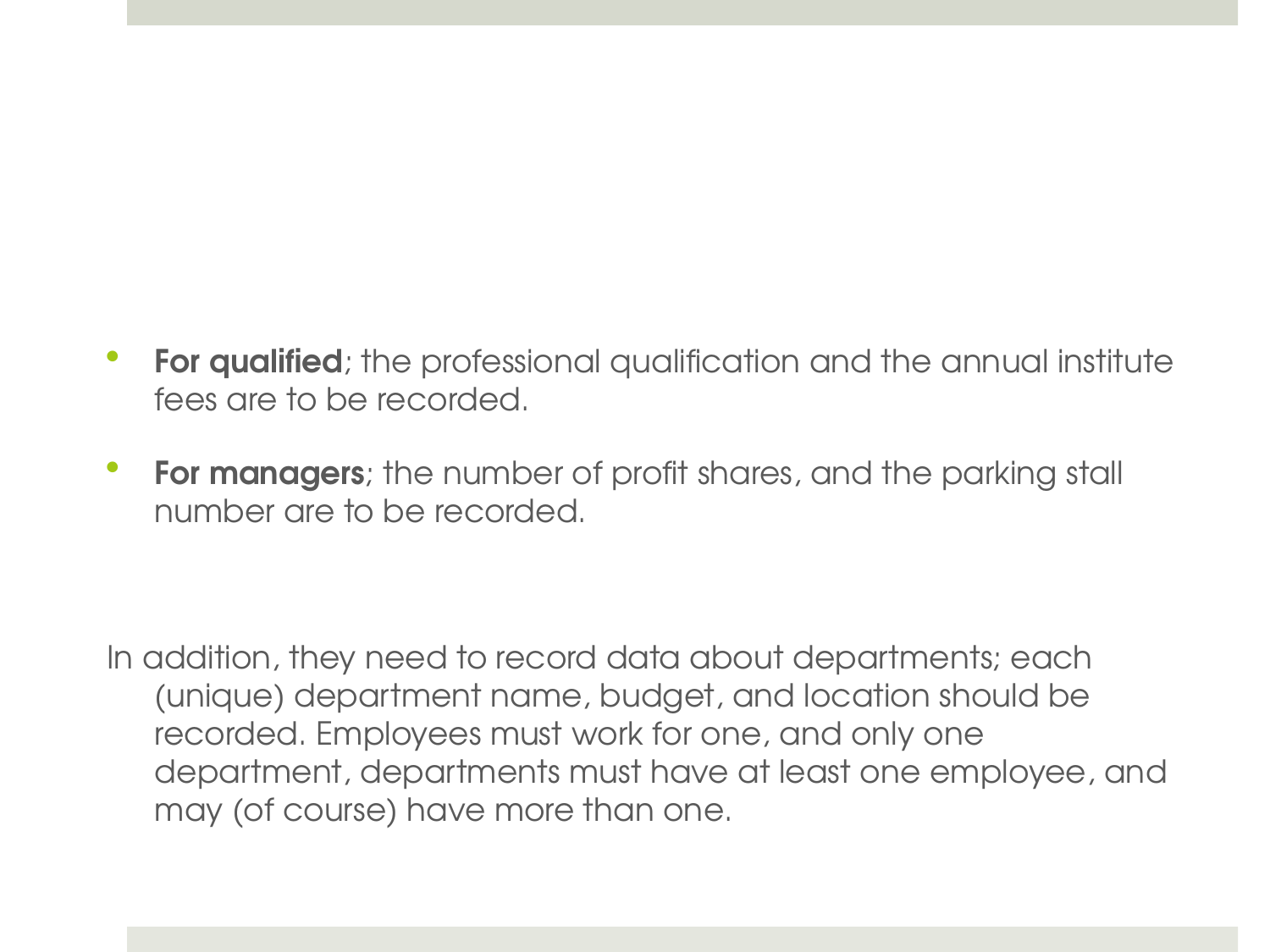

For qualified; the professional qualification and the annual institute fees are to be recorded.
For managers; the number of profit shares, and the parking stall number are to be recorded.

In addition, they need to record data about departments; each (unique) department name, budget, and location should be recorded. Employees must work for one, and only one department, departments must have at least one employee, and may (of course) have more than one.